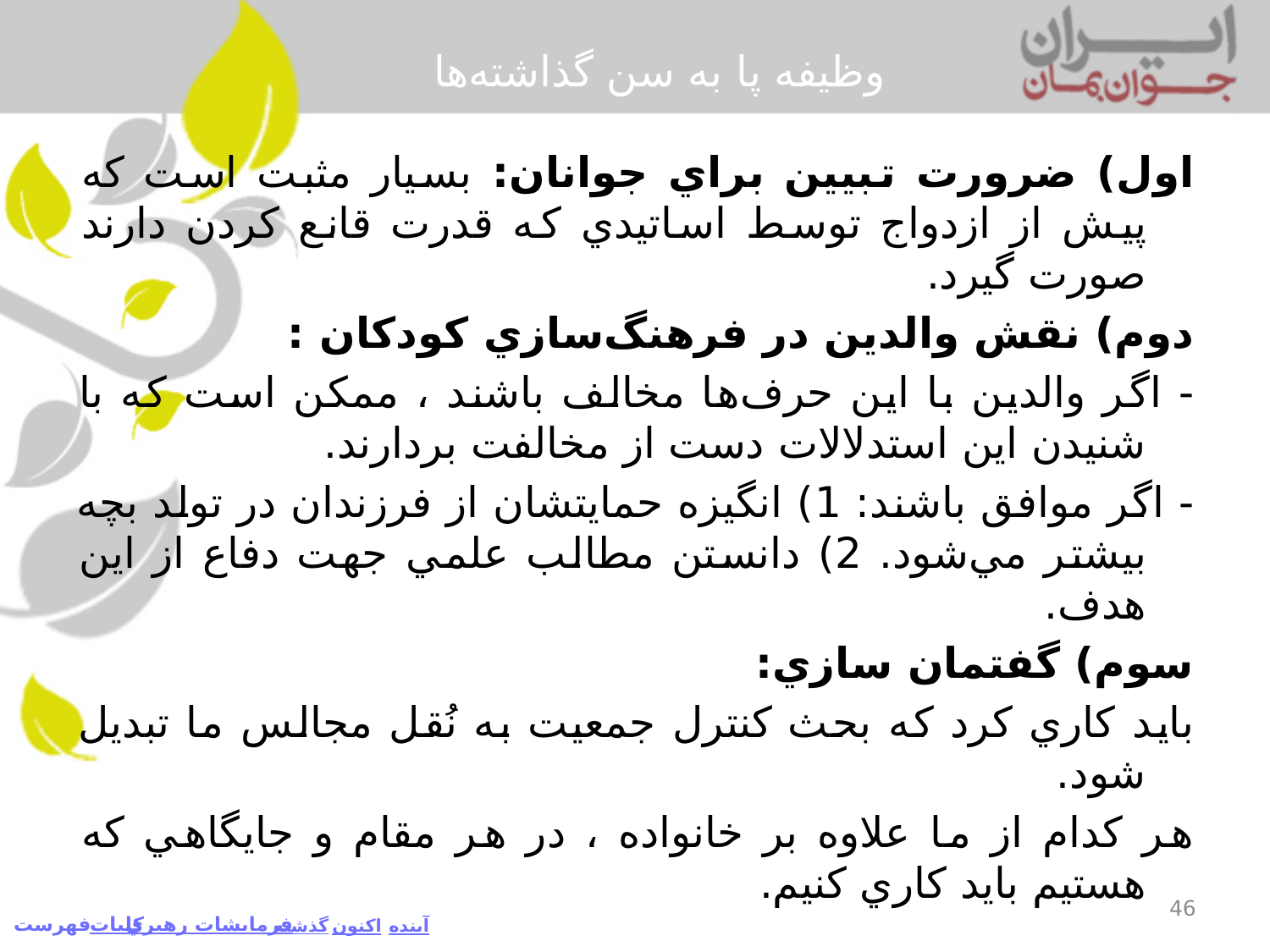

# وظيفه پا به سن گذاشته‌ها
اول) ضرورت تبيين براي جوانان: بسيار مثبت است كه پيش از ازدواج توسط اساتيدي كه قدرت قانع كردن دارند صورت گيرد.
دوم) نقش والدين در فرهنگ‌سازي كودكان :
	- اگر والدين با اين حرف‌ها مخالف باشند ، ممكن است كه با شنيدن اين استدلالات دست از مخالفت بردارند.
	- اگر موافق باشند: 1) انگيزه حمايتشان از فرزندان در تولد بچه بيشتر مي‌شود. 2) دانستن مطالب علمي جهت دفاع از اين هدف.
سوم) گفتمان سازي:
بايد كاري كرد كه بحث كنترل جمعيت به نُقل مجالس ما تبديل شود.
هر كدام از ما علاوه بر خانواده ، در هر مقام و جايگاهي كه هستيم بايد كاري كنيم.
46